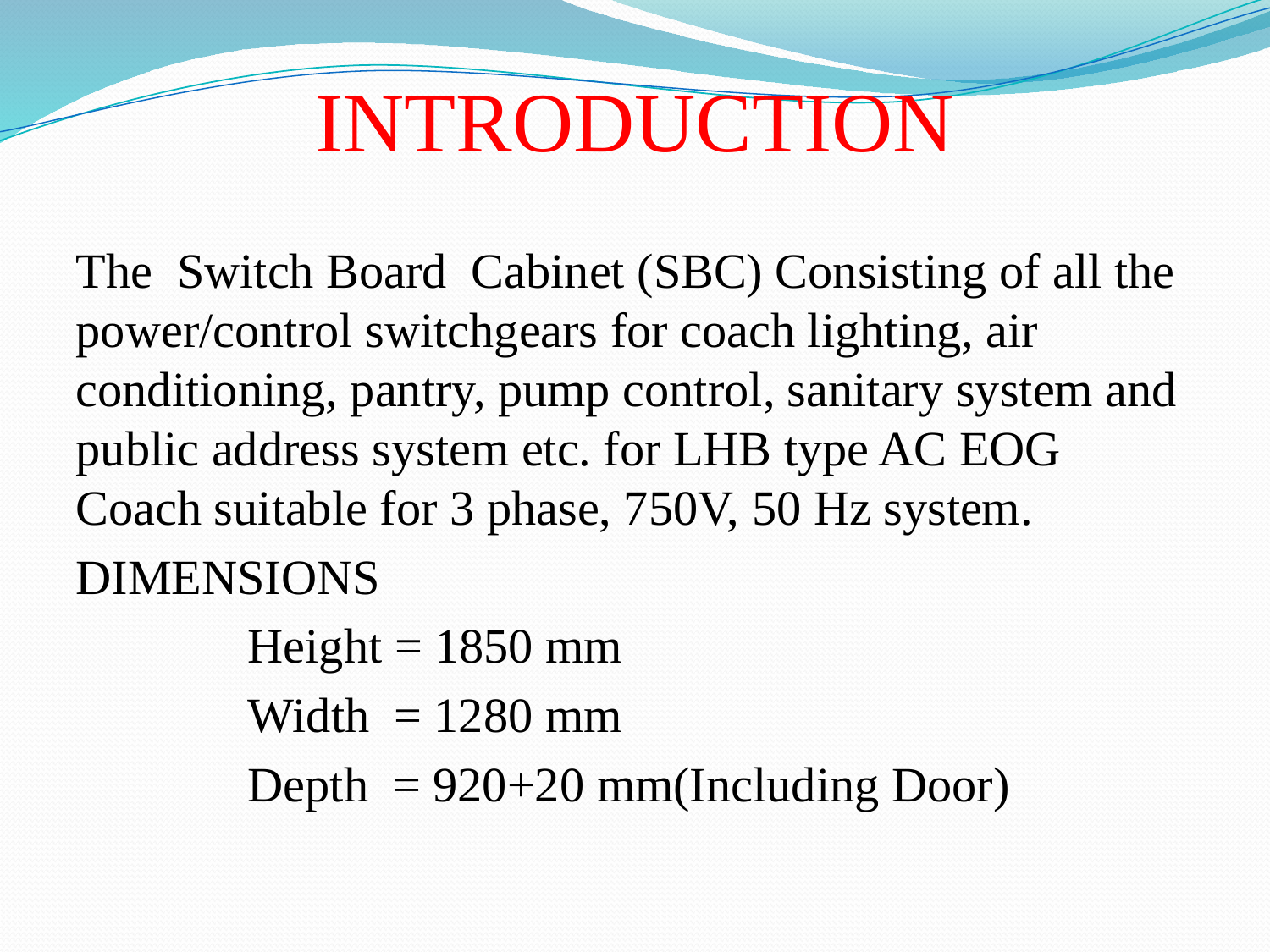

# INTRODUCTION
The  Switch Board  Cabinet (SBC) Consisting of all the power/control switchgears for coach lighting, air conditioning, pantry, pump control, sanitary system and public address system etc. for LHB type AC EOG Coach suitable for 3 phase, 750V, 50 Hz system.
DIMENSIONS
              Height = 1850 mm
              Width  = 1280 mm
              Depth  = 920+20 mm(Including Door)